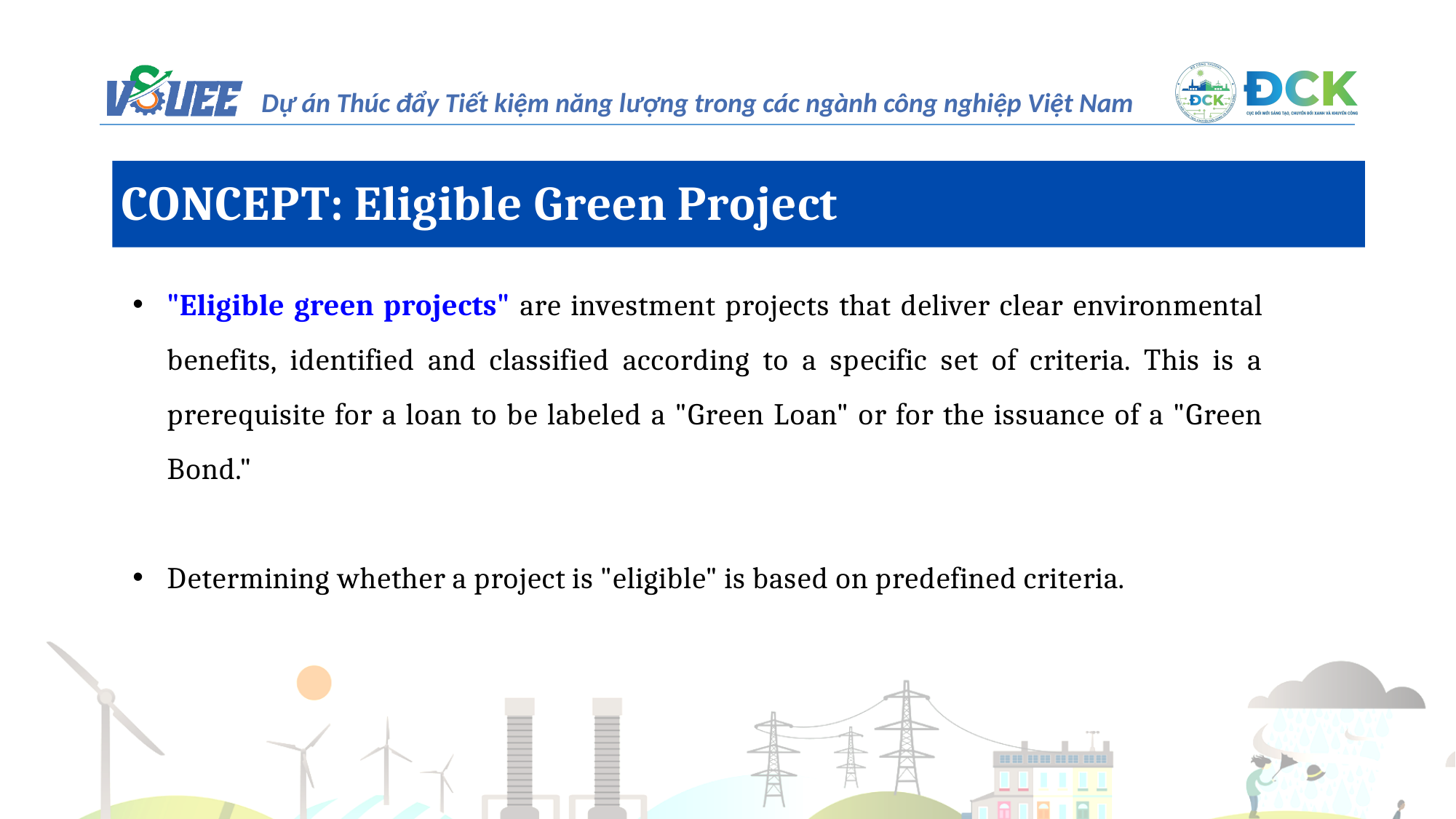

CONCEPT: Eligible Green Project
"Eligible green projects" are investment projects that deliver clear environmental benefits, identified and classified according to a specific set of criteria. This is a prerequisite for a loan to be labeled a "Green Loan" or for the issuance of a "Green Bond."

Determining whether a project is "eligible" is based on predefined criteria.